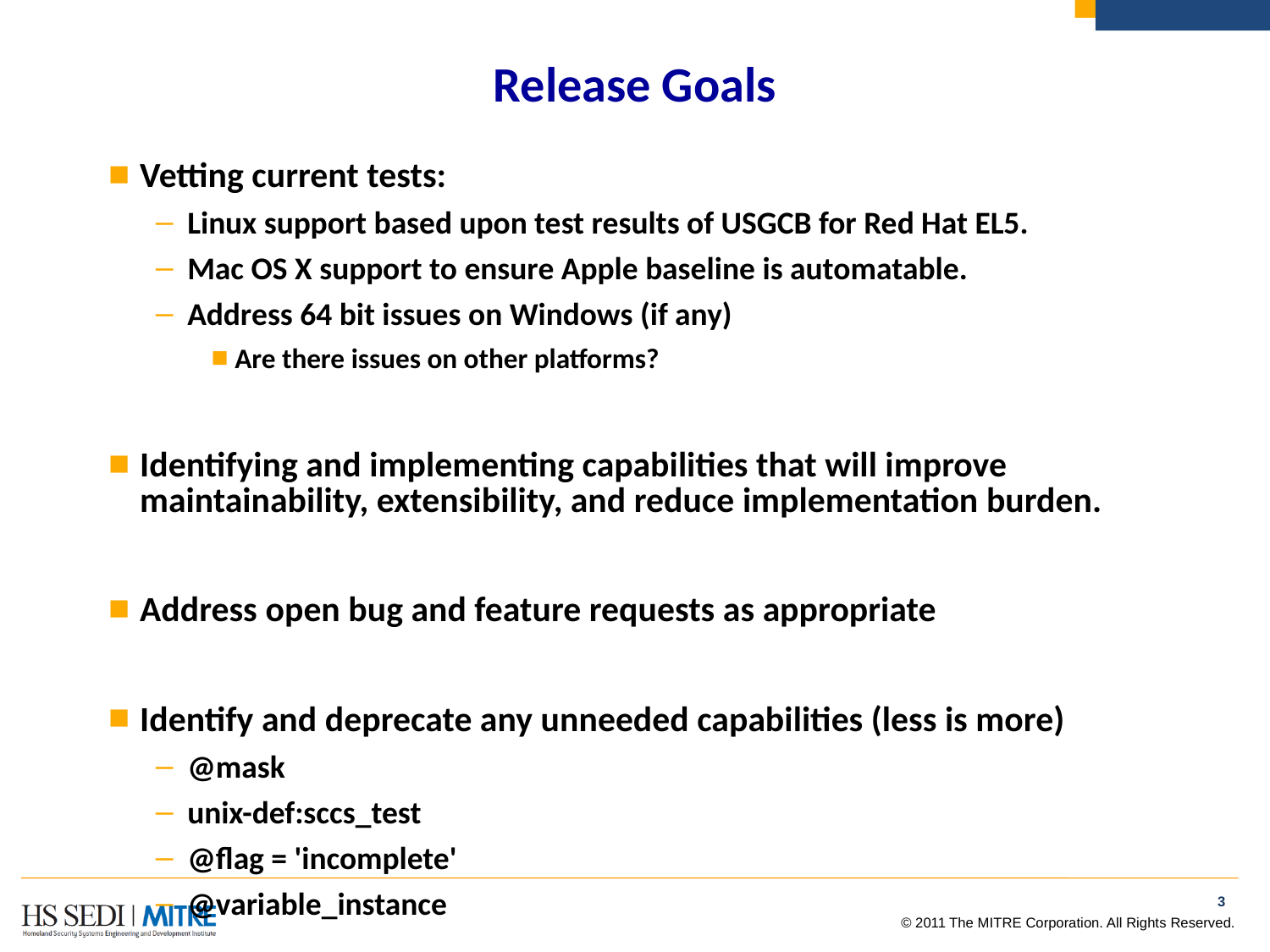

# Release Goals
Vetting current tests:
Linux support based upon test results of USGCB for Red Hat EL5.
Mac OS X support to ensure Apple baseline is automatable.
Address 64 bit issues on Windows (if any)
Are there issues on other platforms?

Identifying and implementing capabilities that will improve maintainability, extensibility, and reduce implementation burden.

Address open bug and feature requests as appropriate

Identify and deprecate any unneeded capabilities (less is more)
@mask
unix-def:sccs_test
@flag = 'incomplete'
@variable_instance

3